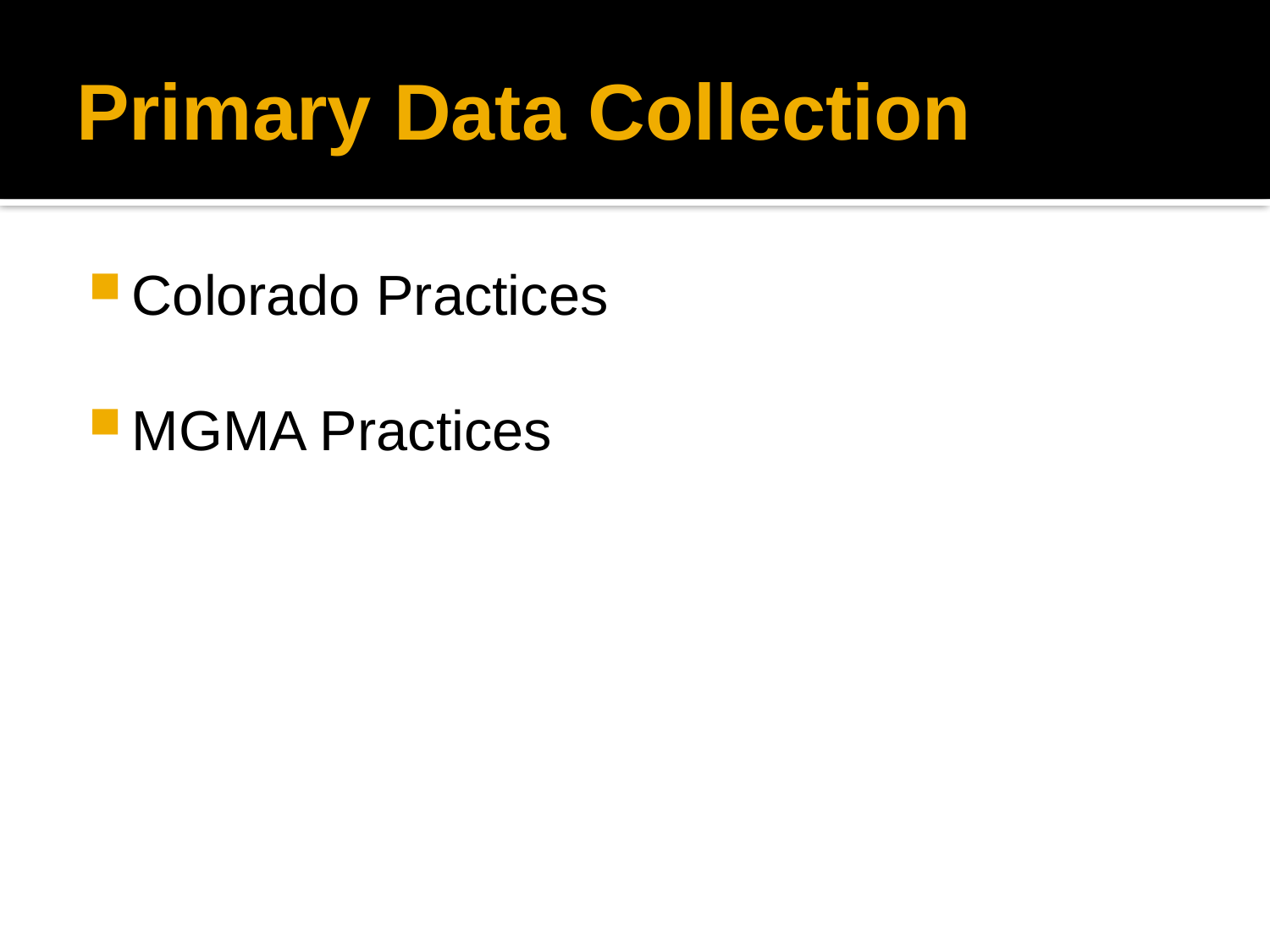

# Primary Data Collection
Colorado Practices

MGMA Practices